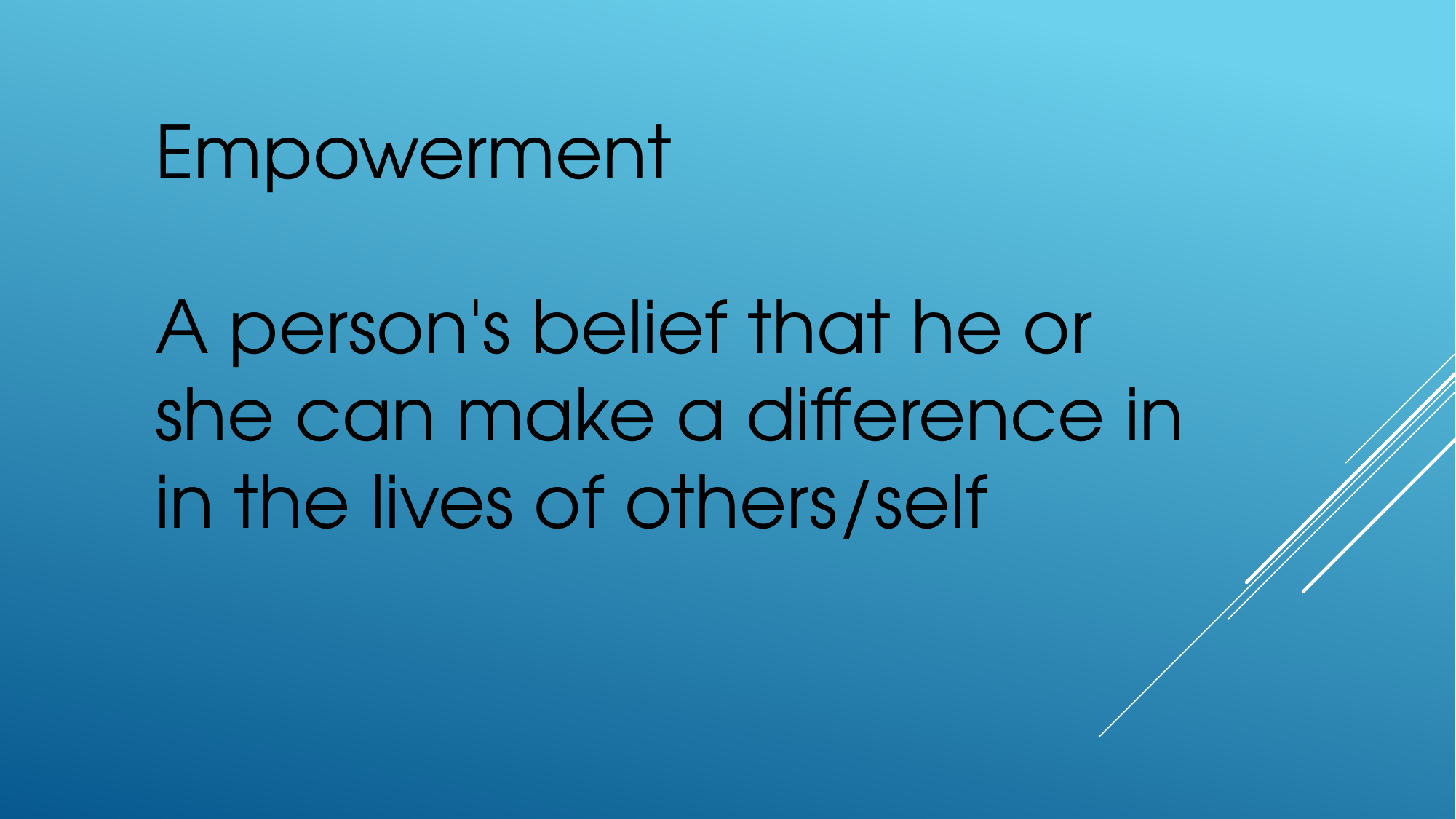

Empowerment

A person's belief that he or she can make a difference in in the lives of others/self